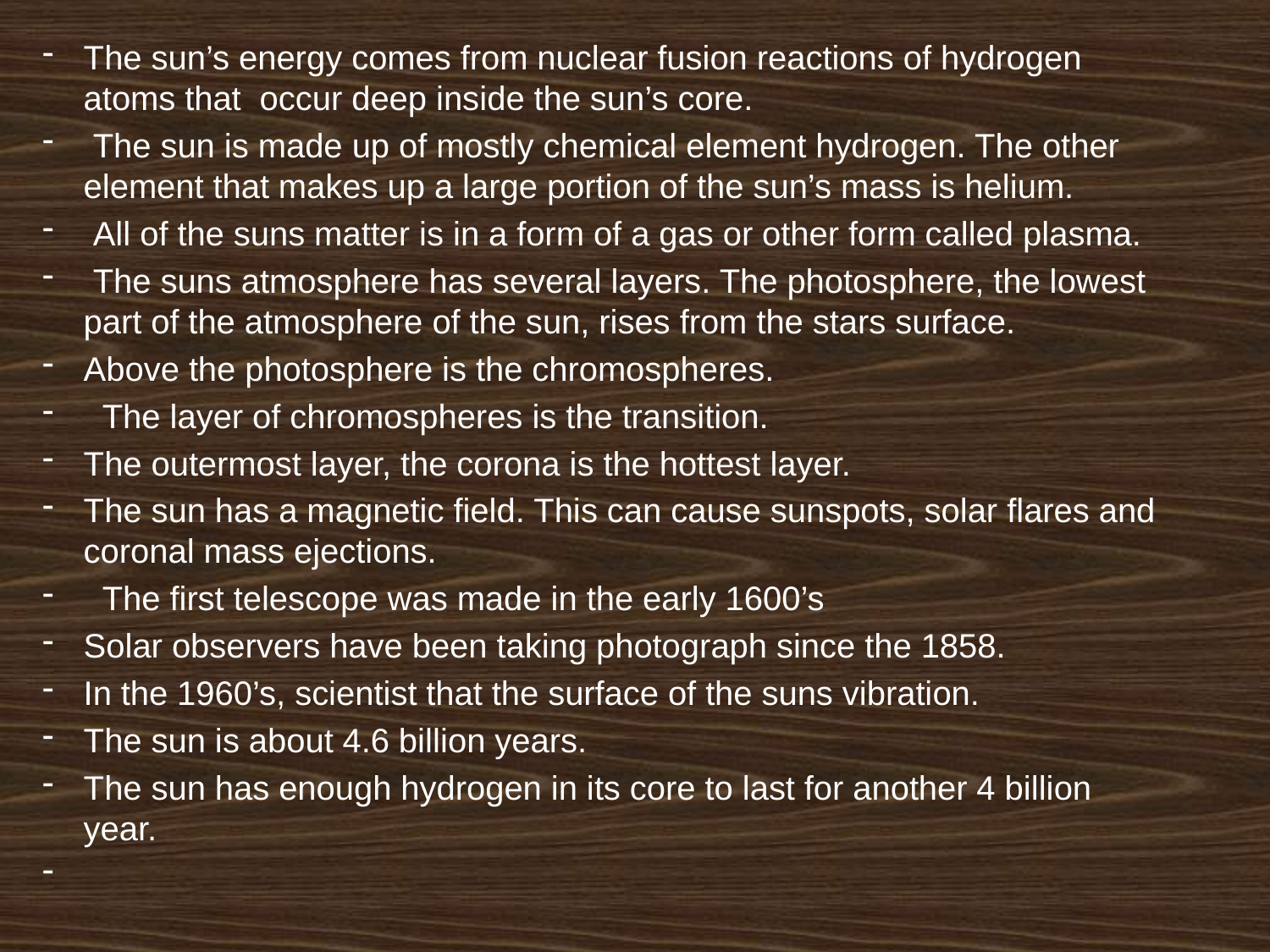

The sun’s energy comes from nuclear fusion reactions of hydrogen atoms that  occur deep inside the sun’s core.
 The sun is made up of mostly chemical element hydrogen. The other element that makes up a large portion of the sun’s mass is helium.
 All of the suns matter is in a form of a gas or other form called plasma.
 The suns atmosphere has several layers. The photosphere, the lowest part of the atmosphere of the sun, rises from the stars surface.
Above the photosphere is the chromospheres.
  The layer of chromospheres is the transition.
The outermost layer, the corona is the hottest layer.
The sun has a magnetic field. This can cause sunspots, solar flares and coronal mass ejections.
  The first telescope was made in the early 1600’s
Solar observers have been taking photograph since the 1858.
In the 1960’s, scientist that the surface of the suns vibration.
The sun is about 4.6 billion years.
The sun has enough hydrogen in its core to last for another 4 billion year.